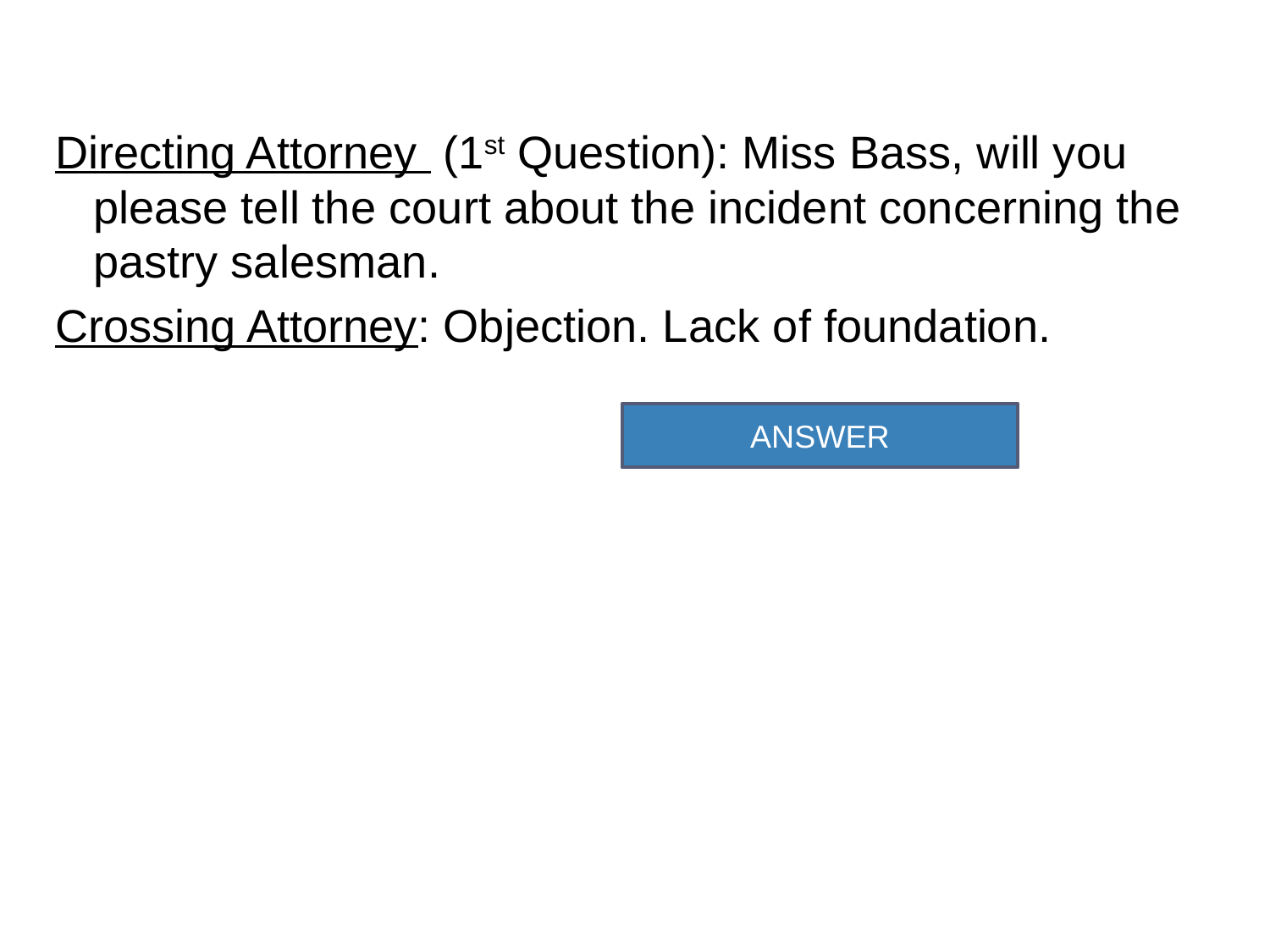

Directing Attorney  (1st Question): Miss Bass, will you please tell the court about the incident concerning the pastry salesman.
Crossing Attorney: Objection. Lack of foundation.
ANSWER